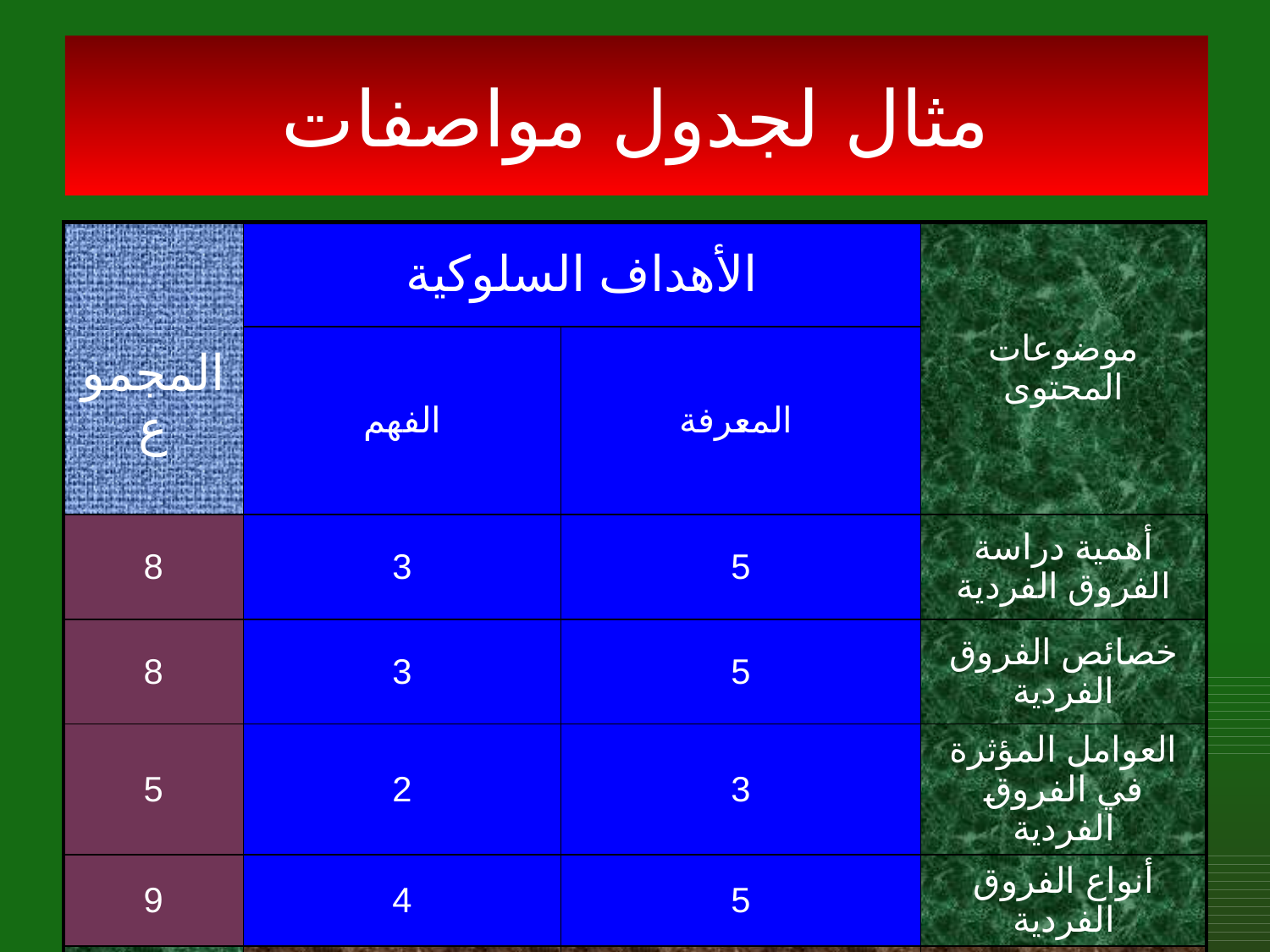

# مثال لجدول مواصفات
| المجموع | الأهداف السلوكية |  | موضوعات المحتوى |
| --- | --- | --- | --- |
|  | الفهم | المعرفة |  |
| 8 | 3 | 5 | أهمية دراسة الفروق الفردية |
| 8 | 3 | 5 | خصائص الفروق الفردية |
| 5 | 2 | 3 | العوامل المؤثرة في الفروق الفردية |
| 9 | 4 | 5 | أنواع الفروق الفردية |
| 30 | 12 | 18 | المجموع |